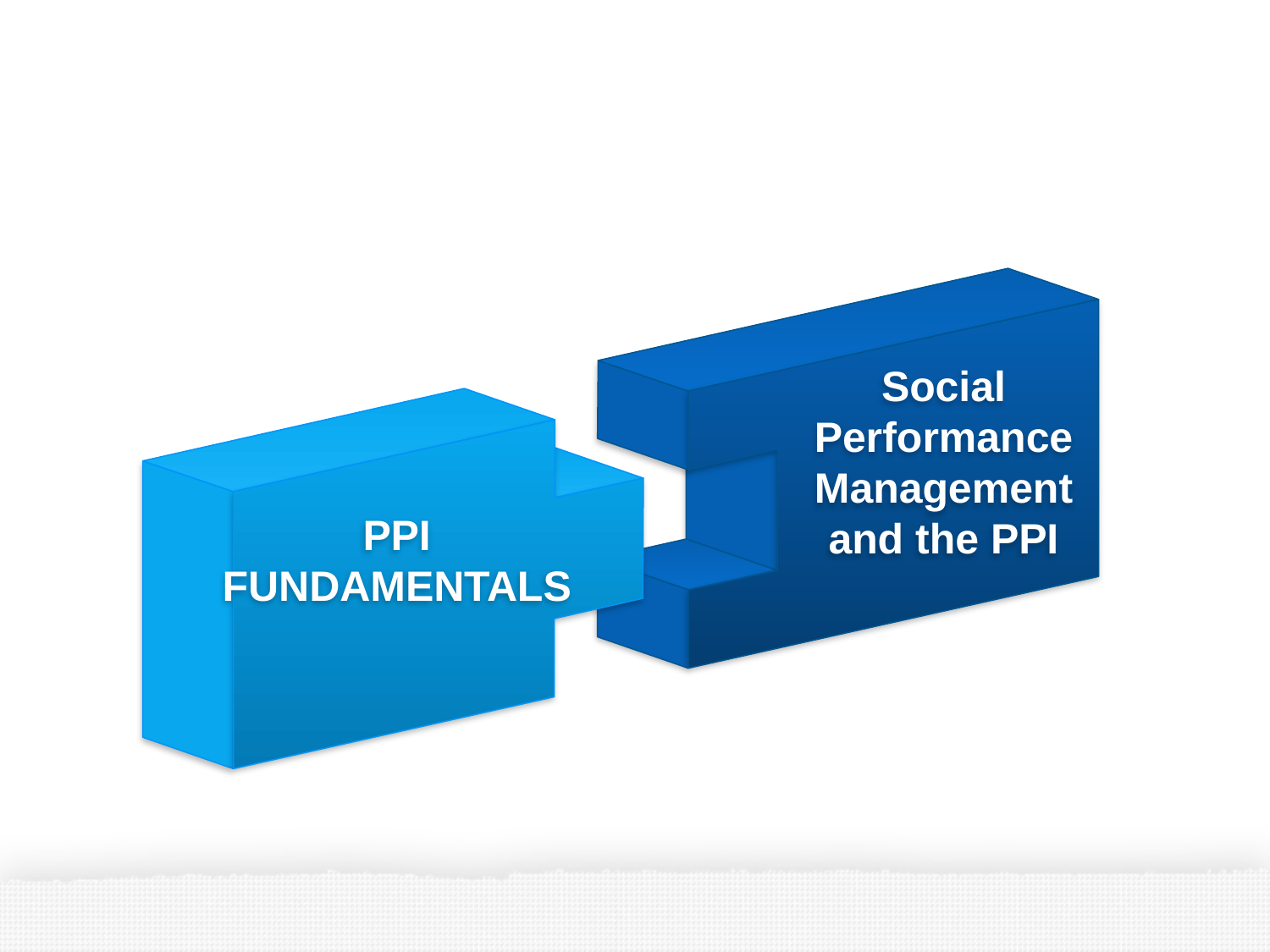

Social Performance Management and the PPI

PPI FUNDAMENTALS